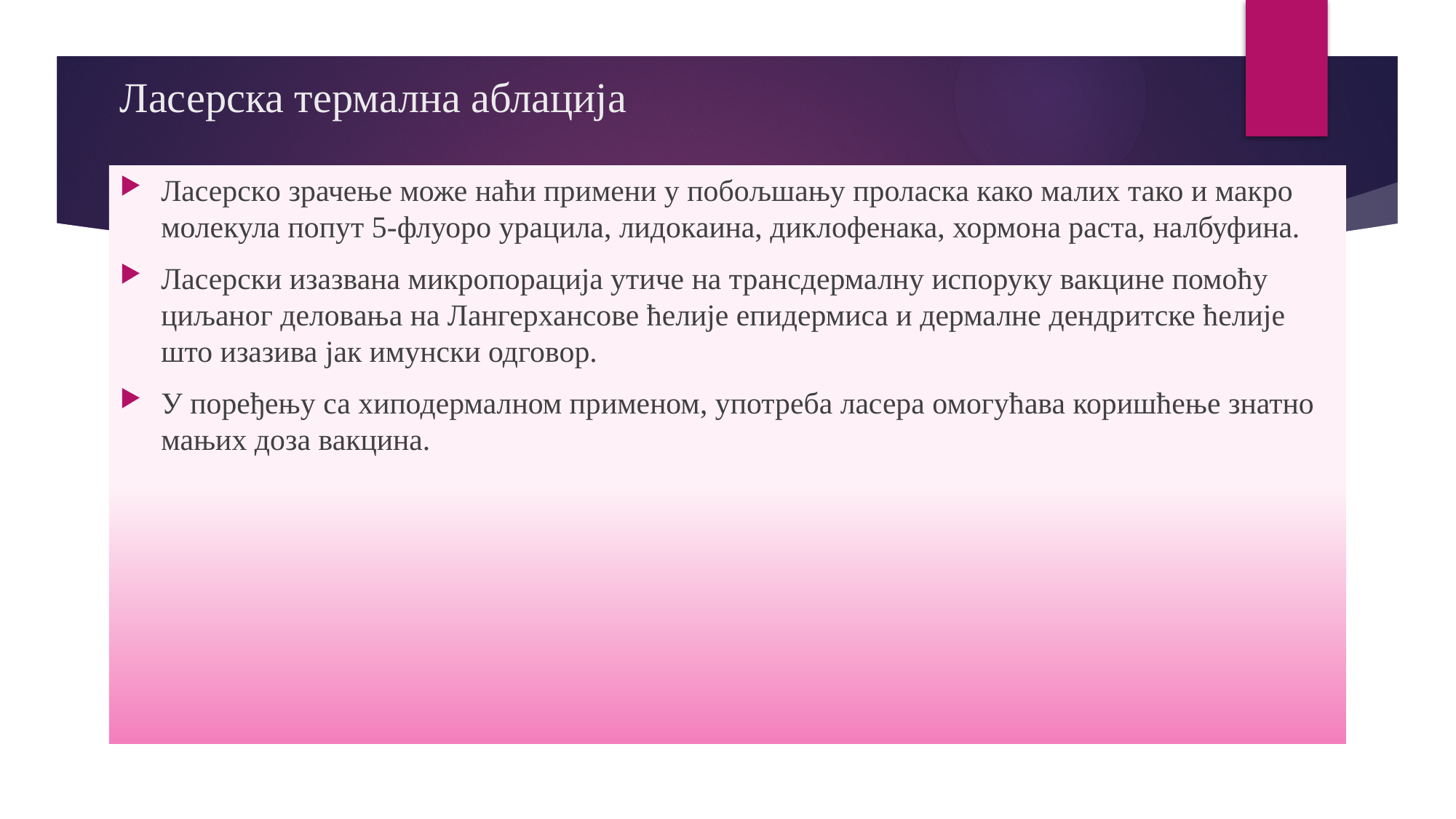

# Ласерска термална аблација
Ласерско зрачење може наћи примени у побољшању проласка како малих тако и макро молекула попут 5-флуоро урацила, лидокаина, диклофенака, хормона раста, налбуфина.
Ласерски изазвана микропорација утиче на трансдермалну испоруку вакцине помоћу циљаног деловања на Лангерхансове ћелије епидермиса и дермалне дендритске ћелије што изазива јак имунски одговор.
У поређењу са хиподермалном применом, употреба ласера омогућава коришћење знатно мањих доза вакцина.